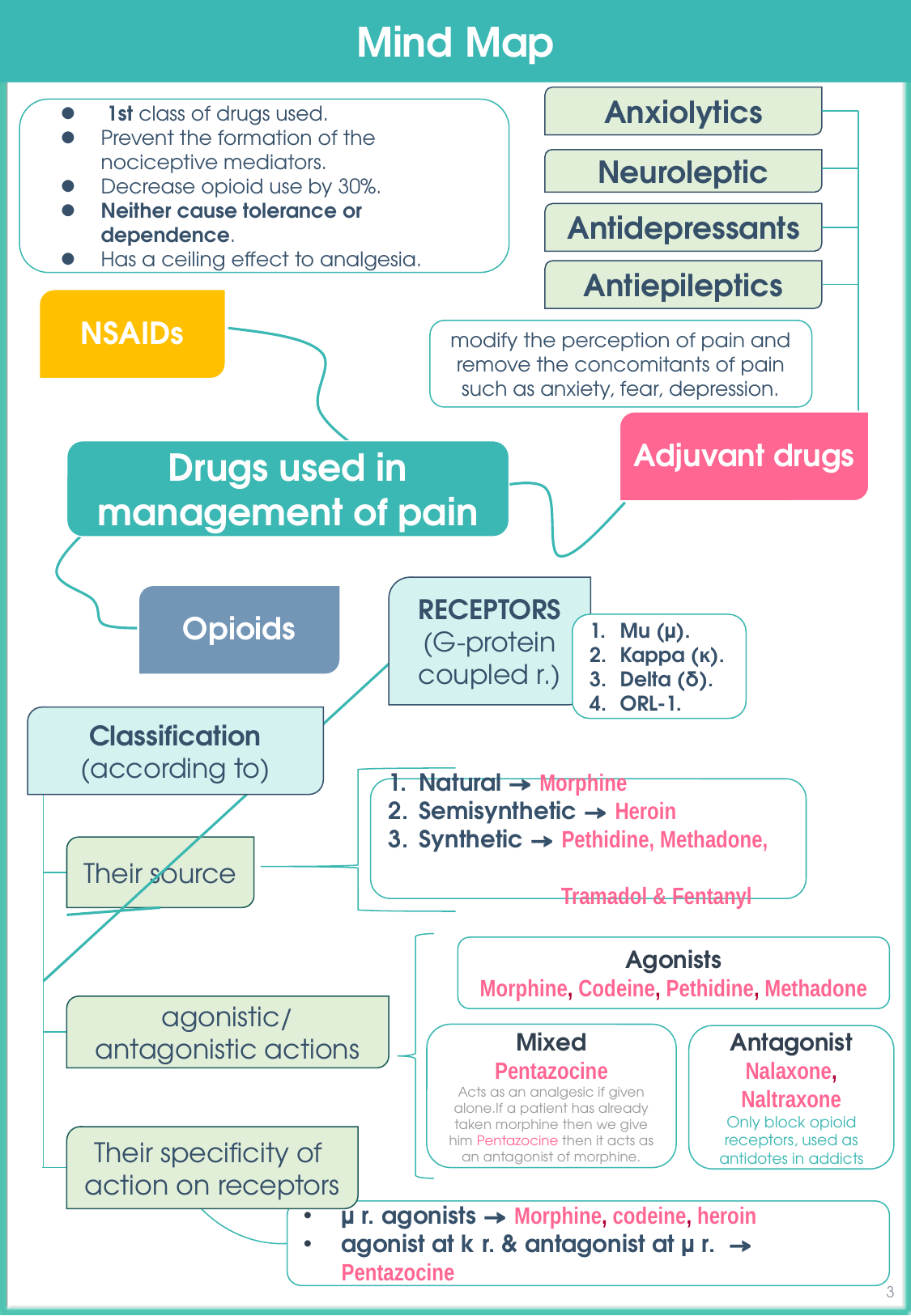

Mind Map
Anxiolytics
 1st class of drugs used.
Prevent the formation of the nociceptive mediators.
Decrease opioid use by 30%.
Neither cause tolerance or dependence.
Has a ceiling effect to analgesia.
Neuroleptic
Antidepressants
Antiepileptics

NSAIDs
modify the perception of pain and remove the concomitants of pain such as anxiety, fear, depression.

Adjuvant drugs
Drugs used in management of pain

RECEPTORS (G-protein coupled r.)

Opioids
Mu (µ).
Kappa (ĸ).
Delta (δ).
ORL-1.
Classification (according to)

Natural → Morphine
Semisynthetic → Heroin
Synthetic → Pethidine, Methadone,
                          Tramadol & Fentanyl
Their source

Agonists
Morphine, Codeine, Pethidine, Methadone
agonistic/ antagonistic actions
Mixed
Pentazocine
Acts as an analgesic if given alone.If a patient has already taken morphine then we give him Pentazocine then it acts as an antagonist of morphine.
Antagonist
Nalaxone, Naltraxone
Only block opioid receptors, used as antidotes in addicts
Their specificity of
action on receptors
µ r. agonists → Morphine, codeine, heroin
agonist at k r. & antagonist at µ r.  → Pentazocine
3